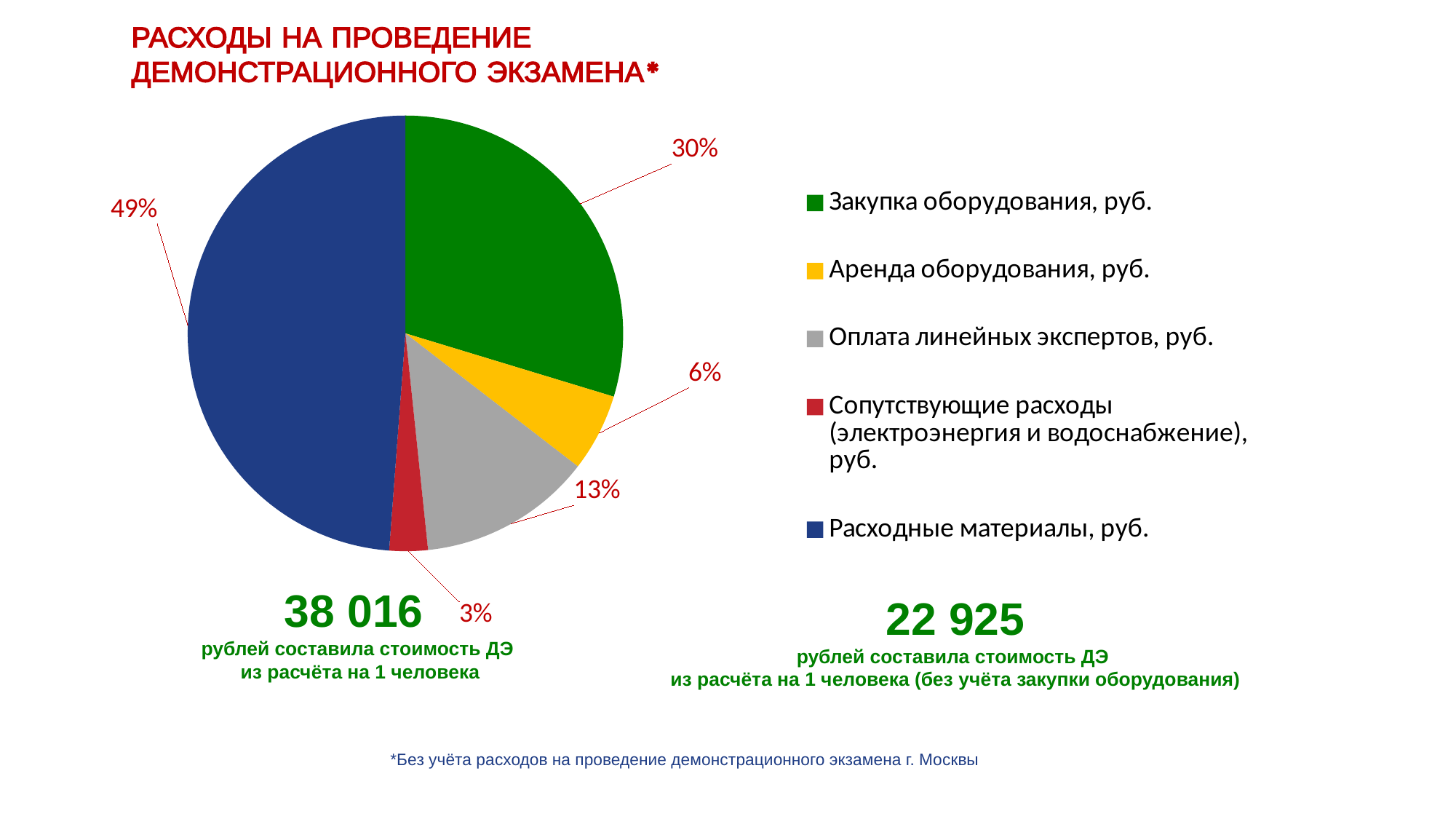

### Chart

| Category | Продажи |
|---|---|
| Закупка оборудования, руб. | 49674714.32 |
| Аренда оборудования, руб. | 9642216.0 |
| Оплата линейных экспертов, руб. | 21549352.479999997 |
| Сопутствующие расходы (электроэнергия и водоснабжение), руб. | 4777030.71 |
| Расходные материалы, руб. | 81647061.82 |
РАСХОДЫ НА ПРОВЕДЕНИЕ ДЕМОНСТРАЦИОННОГО ЭКЗАМЕНА*
38 016
рублей составила стоимость ДЭ
из расчёта на 1 человека
22 925
рублей составила стоимость ДЭ
из расчёта на 1 человека (без учёта закупки оборудования)
*Без учёта расходов на проведение демонстрационного экзамена г. Москвы
11